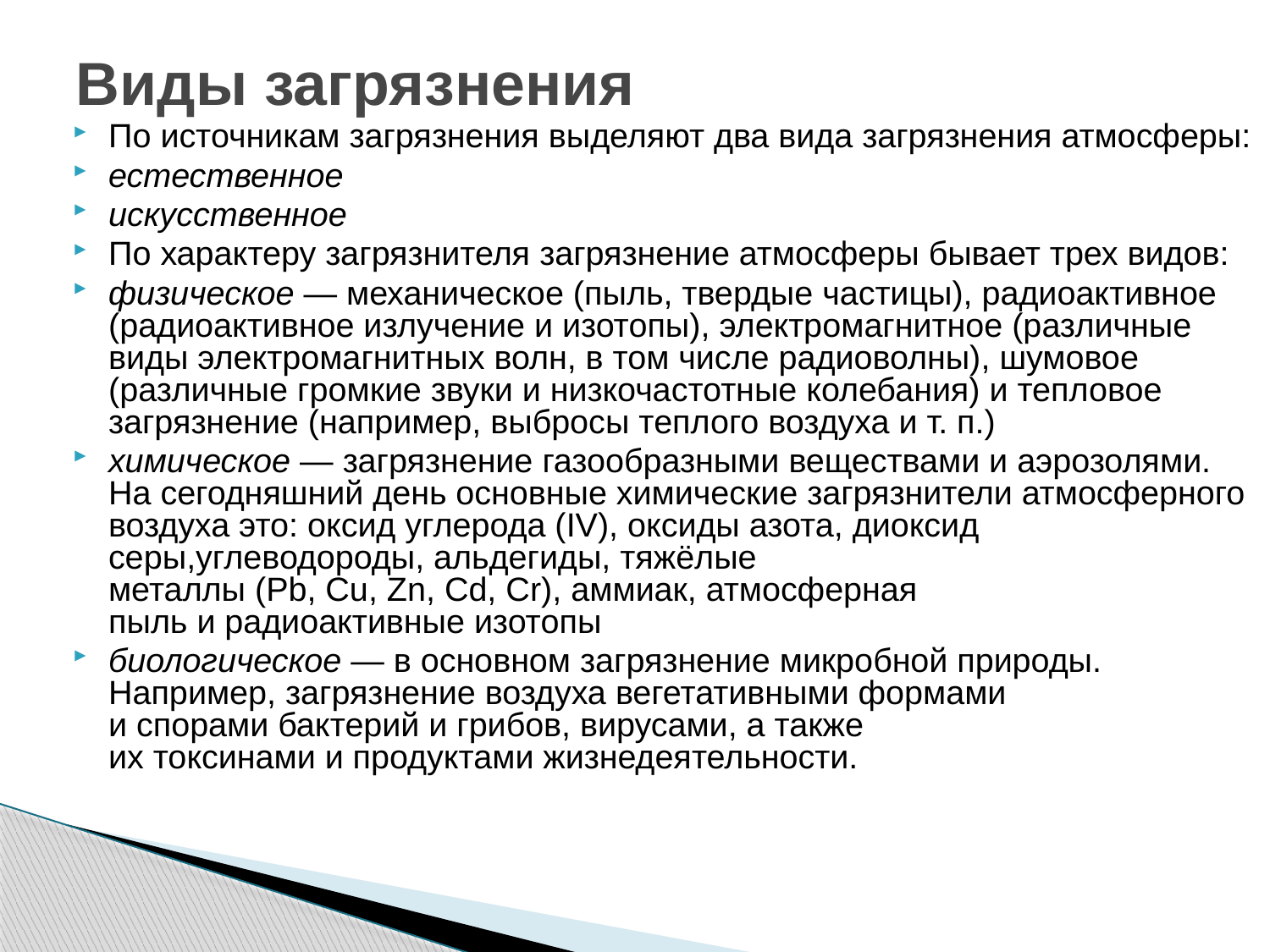

# Виды загрязнения
По источникам загрязнения выделяют два вида загрязнения атмосферы:
естественное
искусственное
По характеру загрязнителя загрязнение атмосферы бывает трех видов:
физическое — механическое (пыль, твердые частицы), радиоактивное (радиоактивное излучение и изотопы), электромагнитное (различные виды электромагнитных волн, в том числе радиоволны), шумовое (различные громкие звуки и низкочастотные колебания) и тепловое загрязнение (например, выбросы теплого воздуха и т. п.)
химическое — загрязнение газообразными веществами и аэрозолями. На сегодняшний день основные химические загрязнители атмосферного воздуха это: оксид углерода (IV), оксиды азота, диоксид серы,углеводороды, альдегиды, тяжёлые металлы (Pb, Cu, Zn, Cd, Cr), аммиак, атмосферная пыль и радиоактивные изотопы
биологическое — в основном загрязнение микробной природы. Например, загрязнение воздуха вегетативными формами и спорами бактерий и грибов, вирусами, а также их токсинами и продуктами жизнедеятельности.